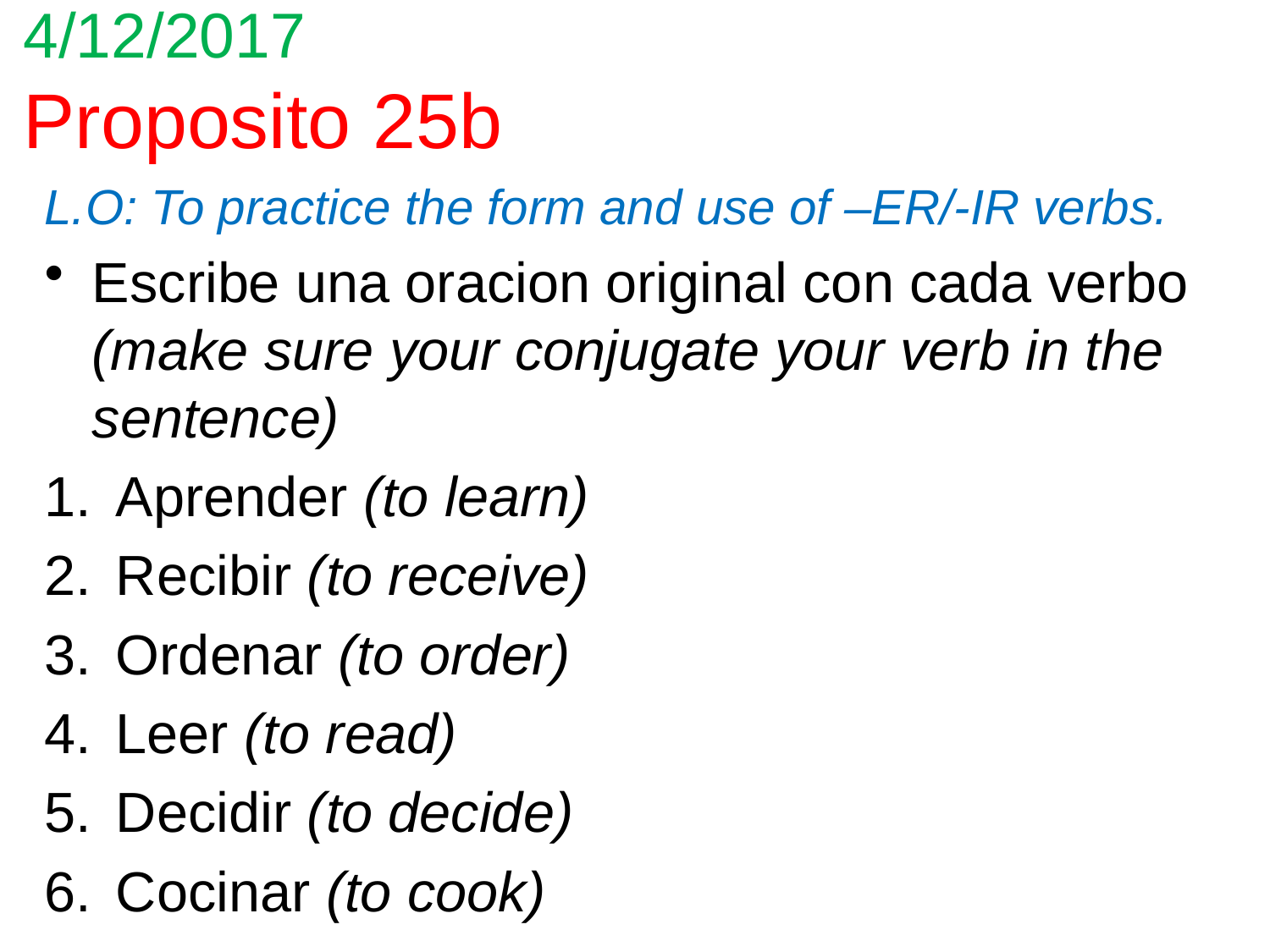

# 4/12/2017 Proposito 25b
L.O: To practice the form and use of –ER/-IR verbs.
Escribe una oracion original con cada verbo (make sure your conjugate your verb in the sentence)
Aprender (to learn)
Recibir (to receive)
Ordenar (to order)
Leer (to read)
Decidir (to decide)
Cocinar (to cook)